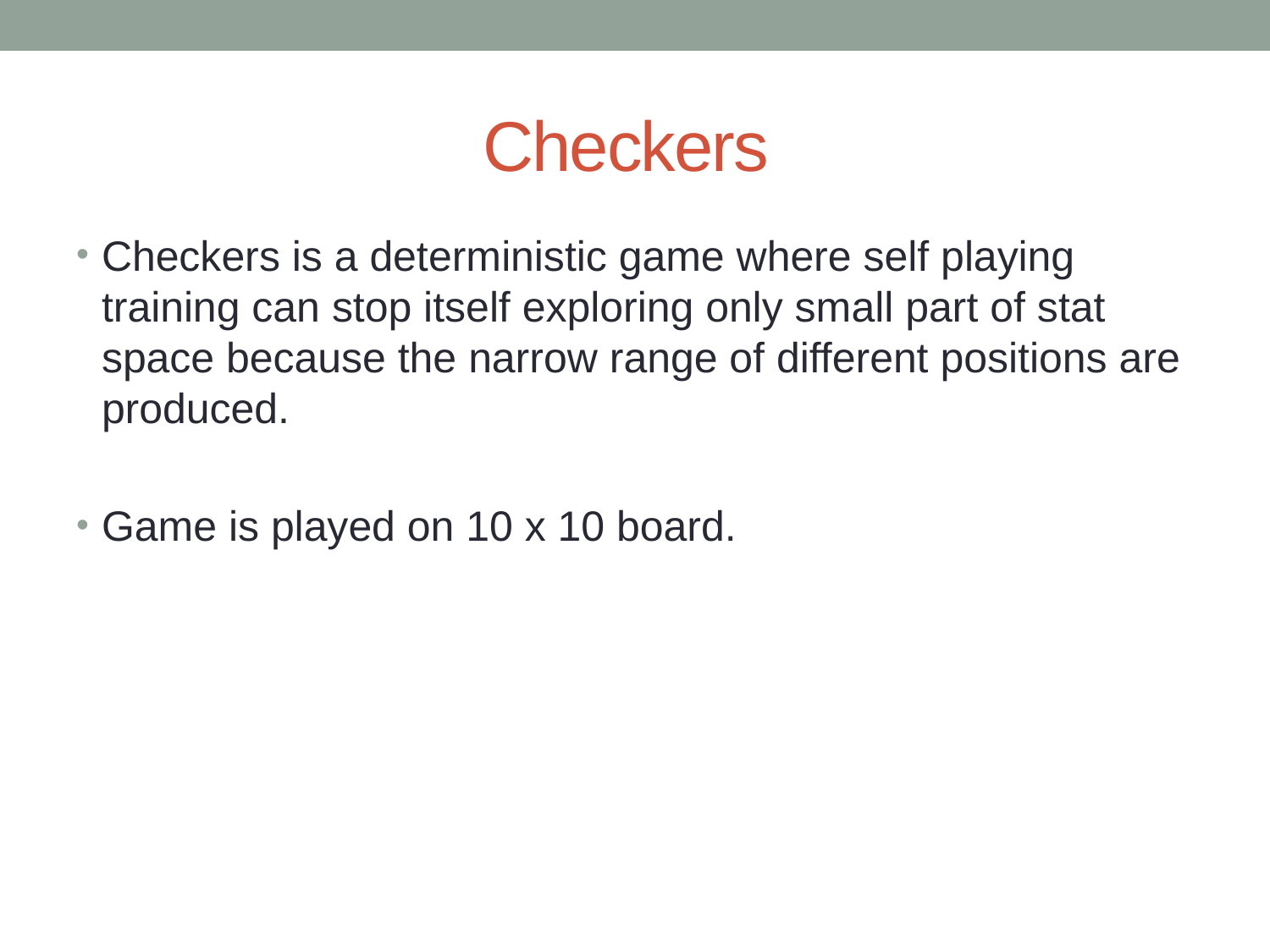

# Checkers
Checkers is a deterministic game where self playing training can stop itself exploring only small part of stat space because the narrow range of different positions are produced.

Game is played on 10 x 10 board.